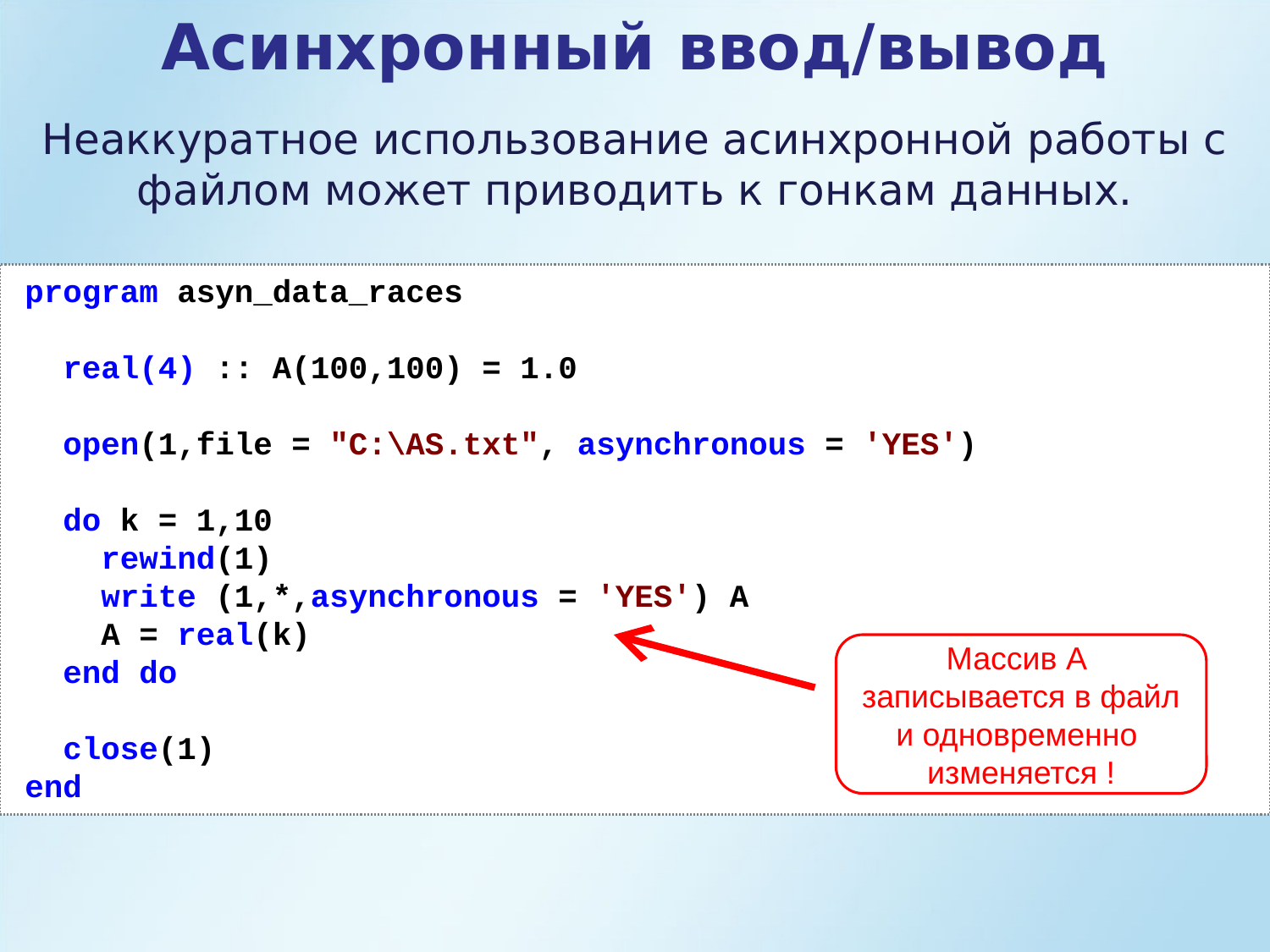

Асинхронный ввод/вывод
Неаккуратное использование асинхронной работы с файлом может приводить к гонкам данных.
program asyn_data_races

  real(4) :: A(100,100) = 1.0

  open(1,file = "C:\AS.txt", asynchronous = 'YES')

  do k = 1,10
    rewind(1)
    write (1,*,asynchronous = 'YES') A
    A = real(k)
  end do

  close(1)
end

Массив А
записывается в файл
и одновременно
изменяется !